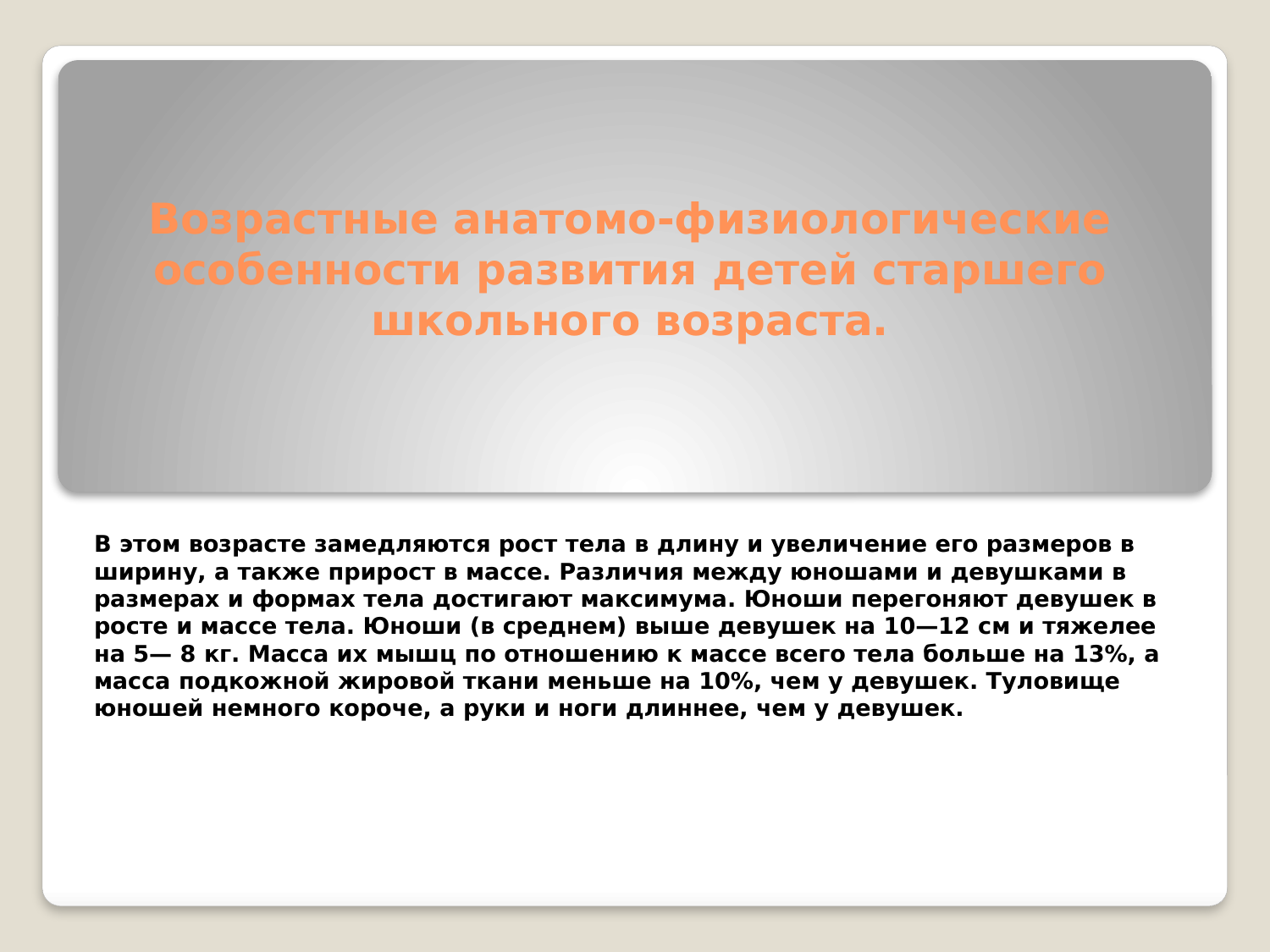

# Возрастные анатомо-физиологические особенности развития детей старшего школьного возраста.

В этом возрасте замедляются рост тела в длину и увеличение его размеров в ширину, а также прирост в массе. Различия между юношами и девушками в размерах и формах тела достигают максимума. Юноши перегоняют девушек в росте и массе тела. Юноши (в среднем) выше девушек на 10—12 см и тяжелее на 5— 8 кг. Масса их мышц по отношению к массе всего тела больше на 13%, а масса подкожной жировой ткани меньше на 10%, чем у девушек. Туловище юношей немного короче, а руки и ноги длиннее, чем у девушек.